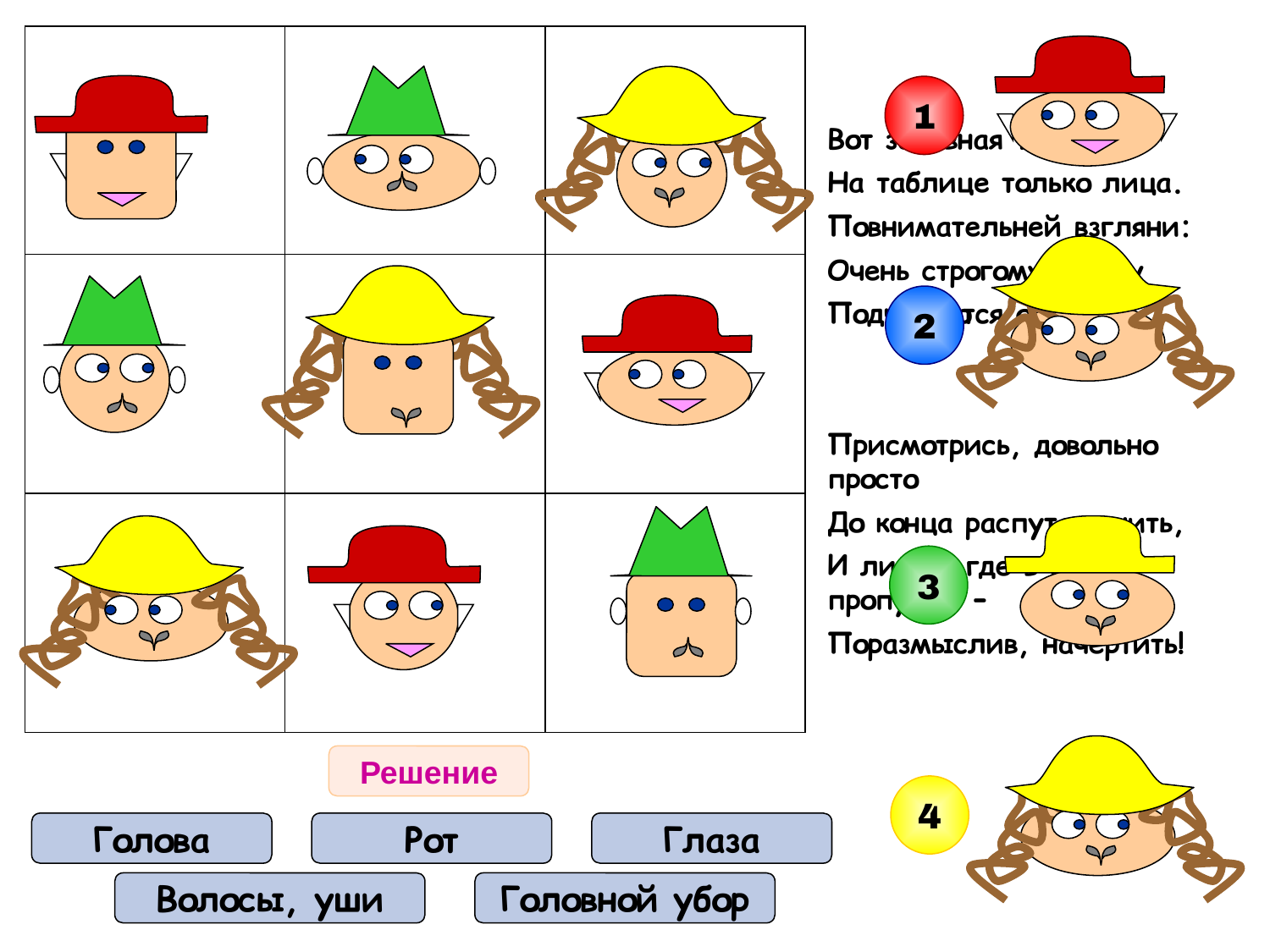

|  |  |  |
| --- | --- | --- |
|  |  |  |
|  |  |  |

Вот забавная таблица
На таблице только лица.
Повнимательней взгляни:
Очень строгому закону
Подчиняются они.

Присмотрись, довольно просто
До конца распутать нить,
И лицо – где в клетке пропуск,  –
Поразмыслив, начертить!
1

2

3

Решение
4
Голова
Рот
Глаза
Волосы, уши
Головной убор